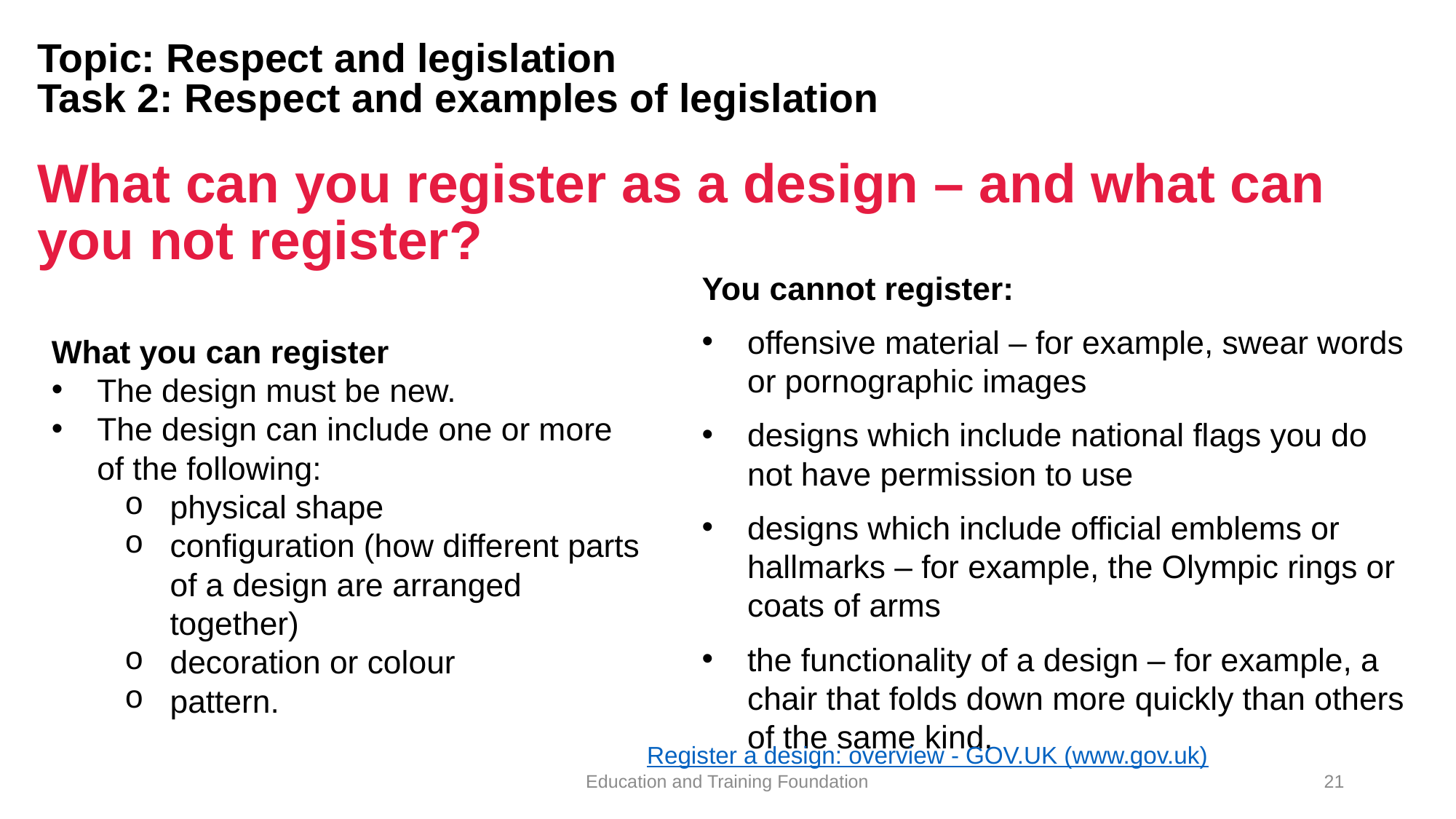

# Topic: Respect and legislation Task 2: Respect and examples of legislation
What can you register as a design – and what can you not register?
You cannot register:
offensive material – for example, swear words or pornographic images
designs which include national flags you do not have permission to use
designs which include official emblems or hallmarks – for example, the Olympic rings or coats of arms
the functionality of a design – for example, a chair that folds down more quickly than others of the same kind.

What you can register
The design must be new.
The design can include one or more of the following:
physical shape
configuration (how different parts of a design are arranged together)
decoration or colour
pattern.

Register a design: overview - GOV.UK (www.gov.uk)
Education and Training Foundation
21